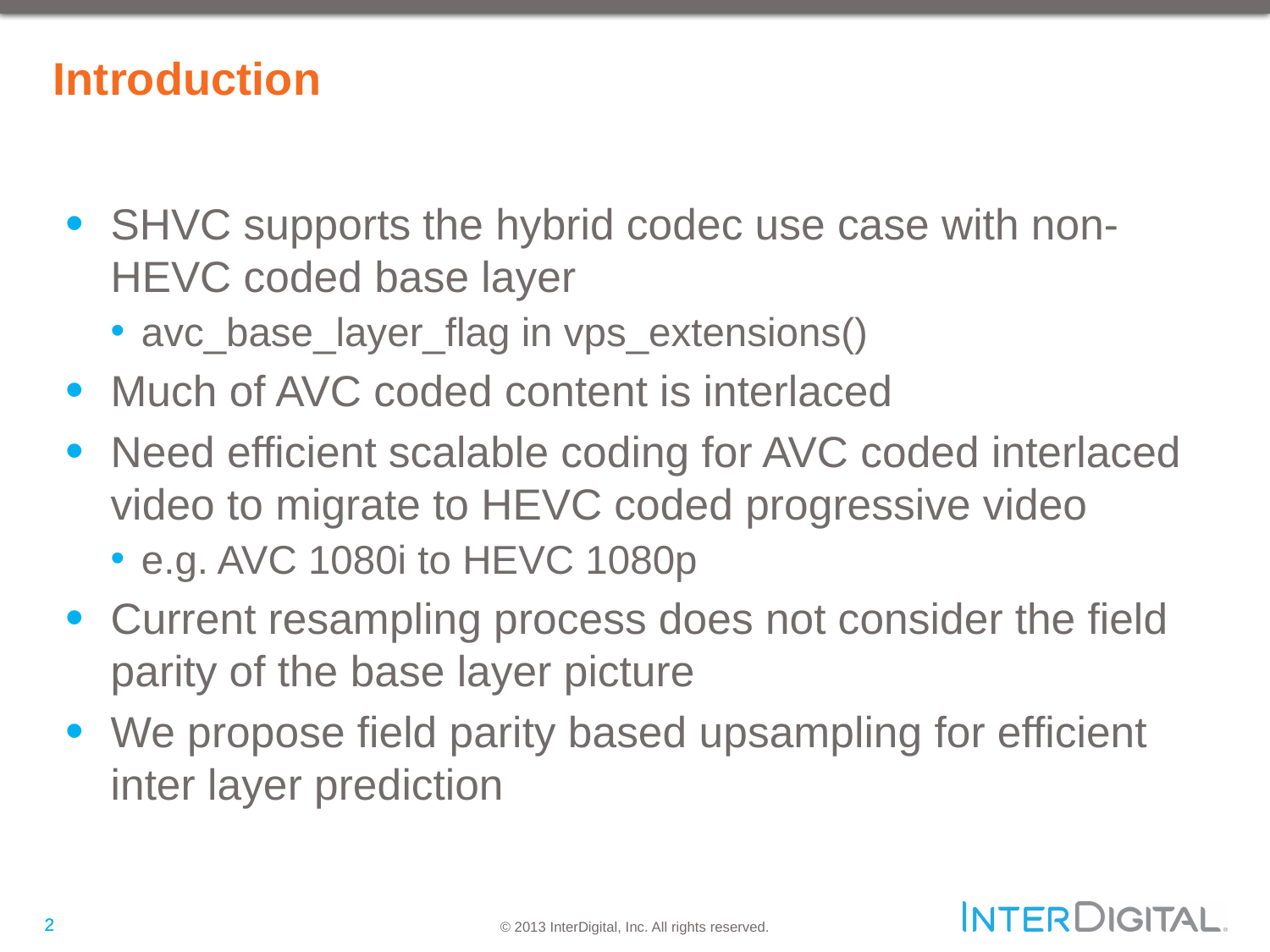

# Introduction
SHVC supports the hybrid codec use case with non-HEVC coded base layer
avc_base_layer_flag in vps_extensions()
Much of AVC coded content is interlaced
Need efficient scalable coding for AVC coded interlaced video to migrate to HEVC coded progressive video
e.g. AVC 1080i to HEVC 1080p
Current resampling process does not consider the field parity of the base layer picture
We propose field parity based upsampling for efficient inter layer prediction